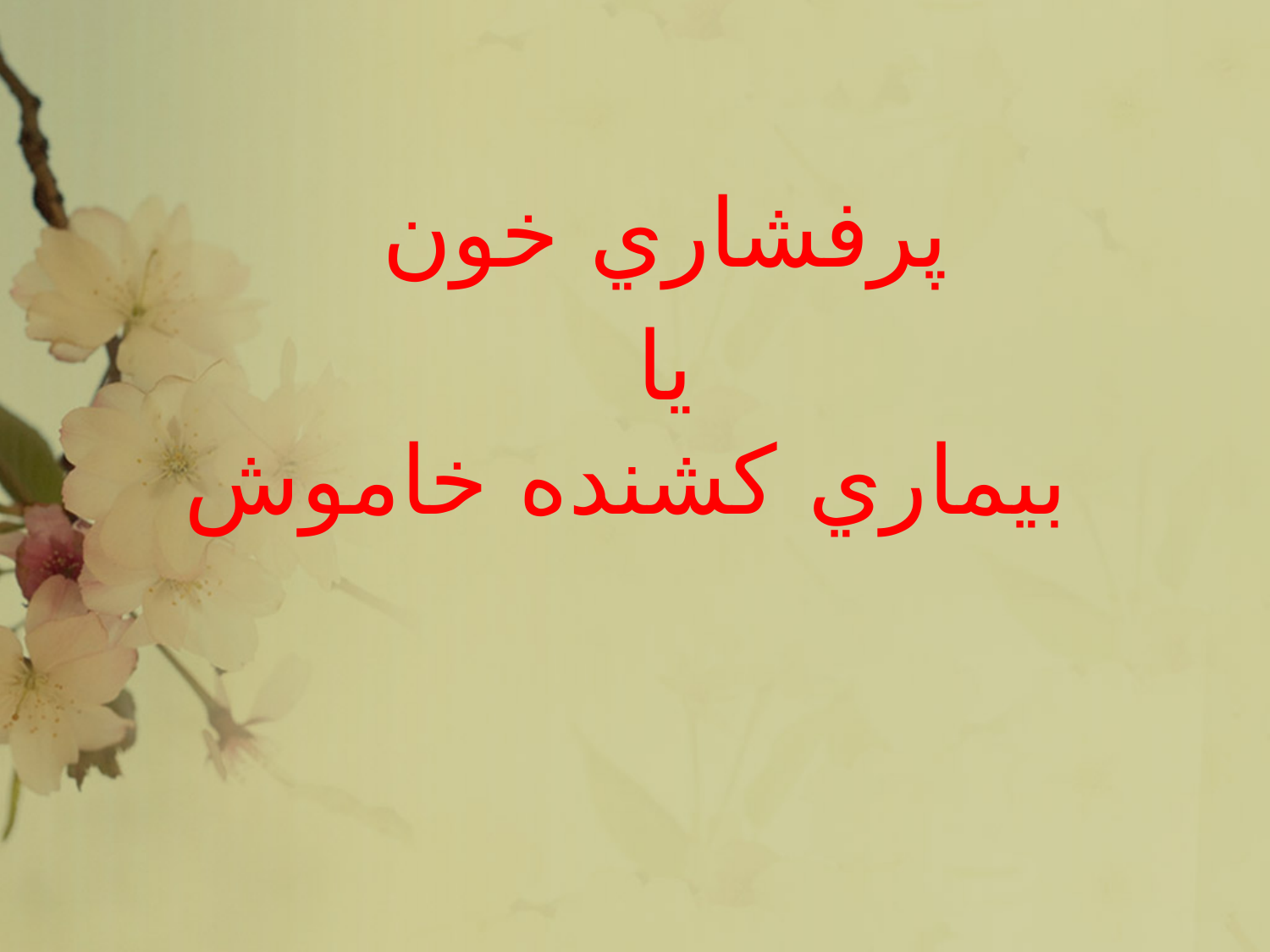

# پرفشاري خون
یا
بيماري كشنده خاموش